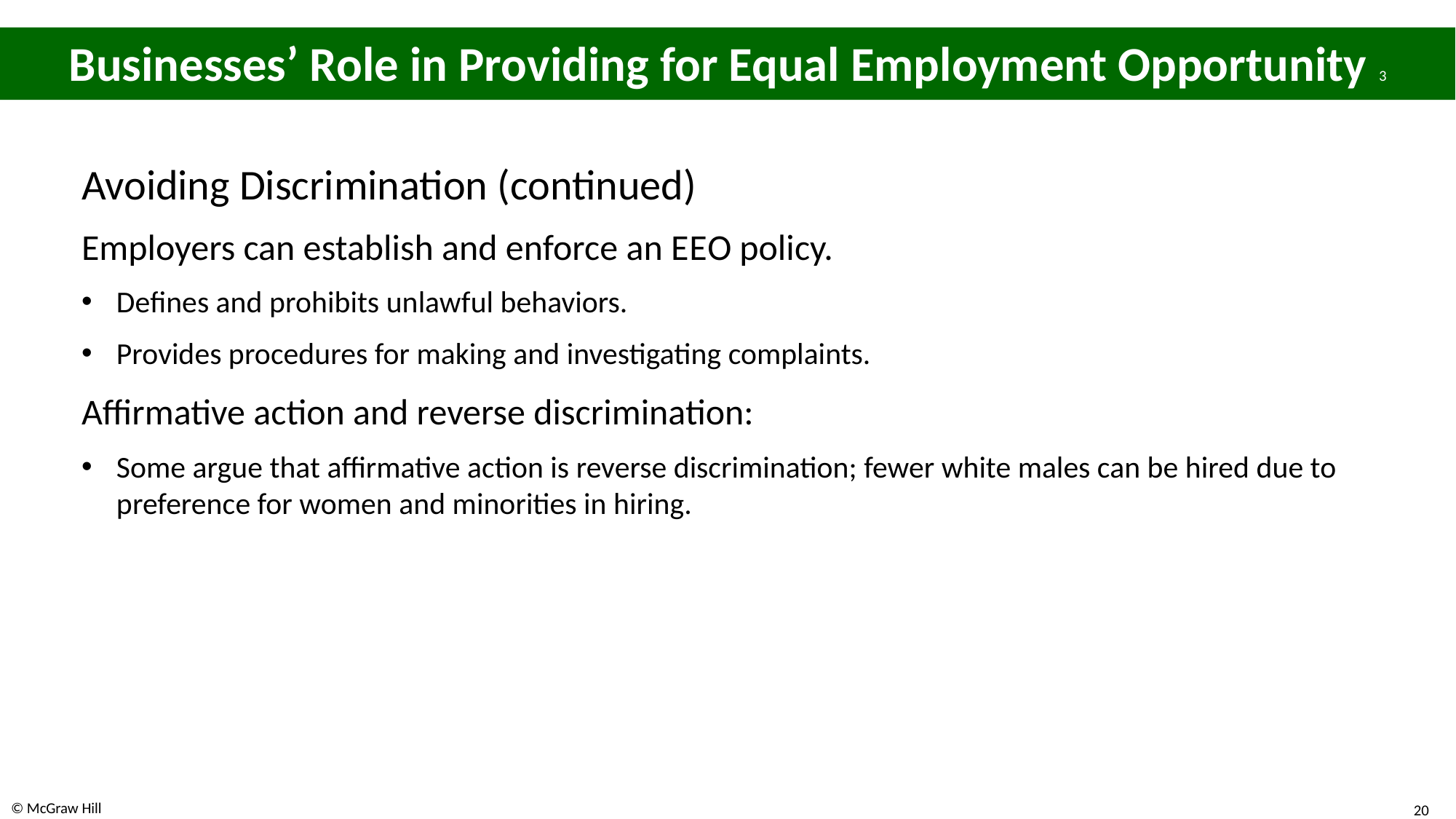

# Businesses’ Role in Providing for Equal Employment Opportunity 3
Avoiding Discrimination (continued)
Employers can establish and enforce an E E O policy.
Defines and prohibits unlawful behaviors.
Provides procedures for making and investigating complaints.
Affirmative action and reverse discrimination:
Some argue that affirmative action is reverse discrimination; fewer white males can be hired due to preference for women and minorities in hiring.